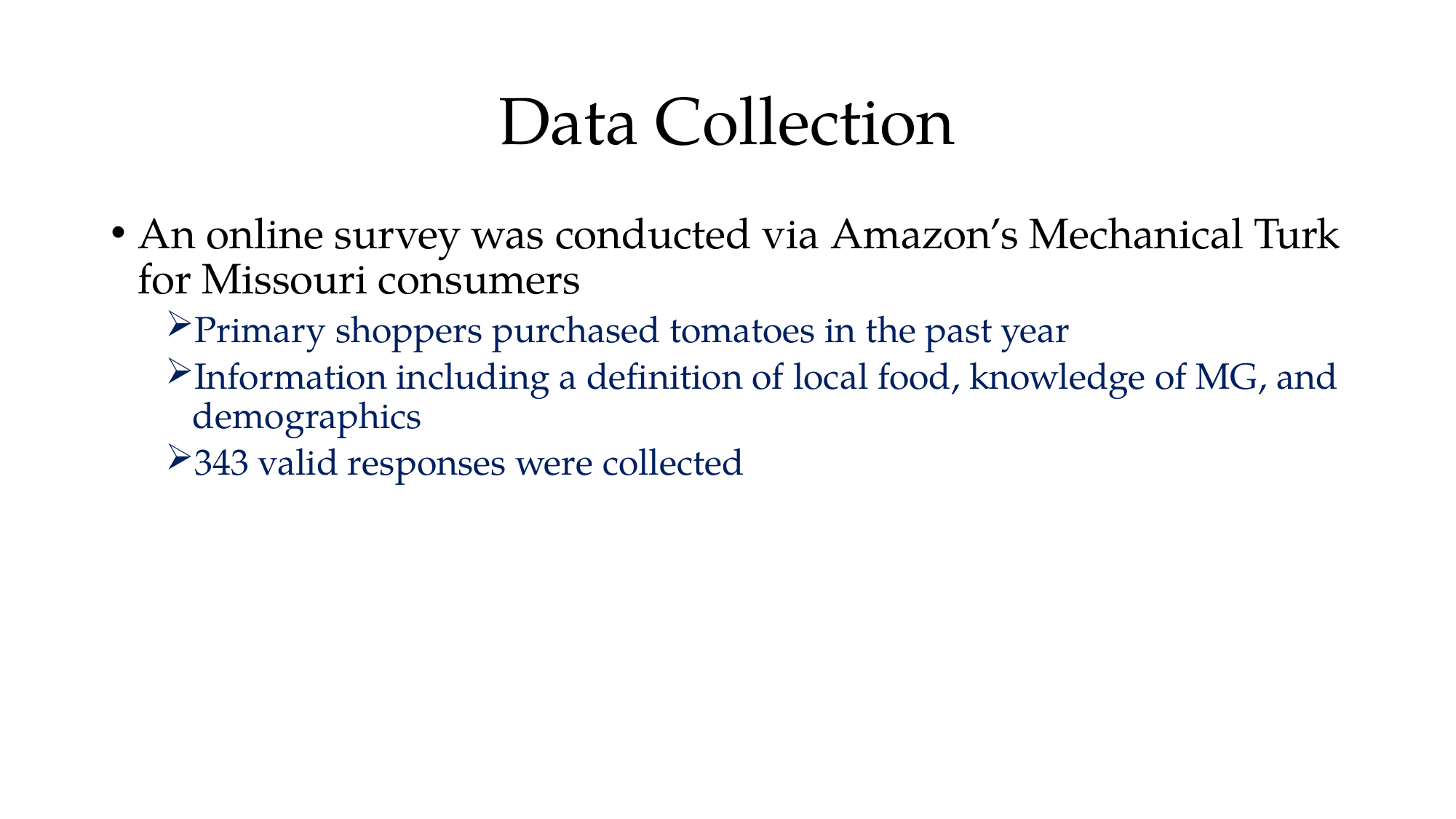

# Data Collection
An online survey was conducted via Amazon’s Mechanical Turk for Missouri consumers
Primary shoppers purchased tomatoes in the past year
Information including a definition of local food, knowledge of MG, and demographics
343 valid responses were collected